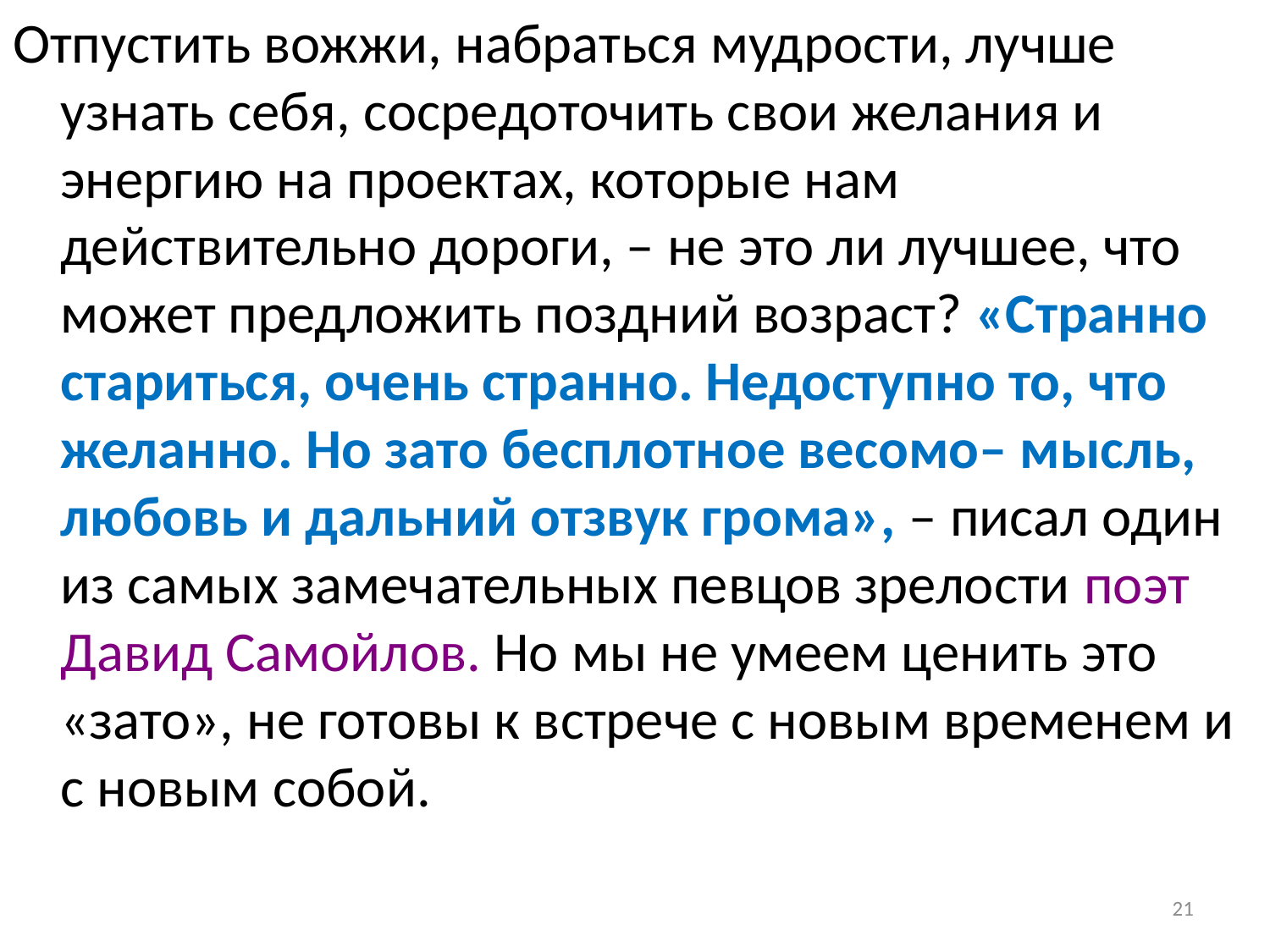

Отпустить вожжи, набраться мудрости, лучше узнать себя, сосредоточить свои желания и энергию на проектах, которые нам действительно дороги, – не это ли лучшее, что может предложить поздний возраст? «Странно стариться, очень странно. Недоступно то, что желанно. Но зато бесплотное весомо– мысль, любовь и дальний отзвук грома», – писал один из самых замечательных певцов зрелости поэт Давид Самойлов. Но мы не умеем ценить это «зато», не готовы к встрече с новым временем и с новым собой.
21